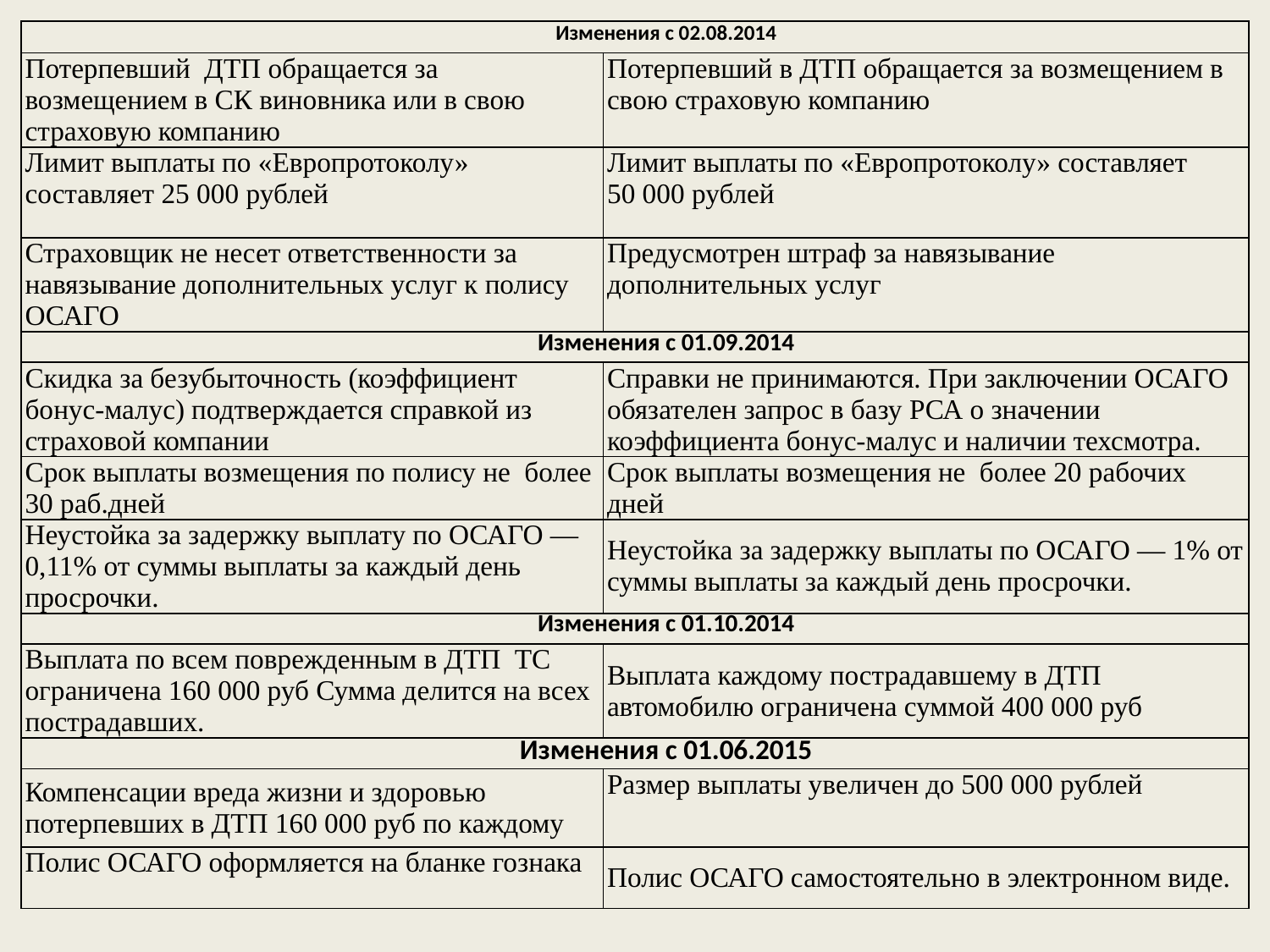

| Изменения с 02.08.2014 |  |
| --- | --- |
| Потерпевший ДТП обращается за возмещением в СК виновника или в свою страховую компанию | Потерпевший в ДТП обращается за возмещением в свою страховую компанию |
| Лимит выплаты по «Европротоколу» составляет 25 000 рублей | Лимит выплаты по «Европротоколу» составляет 50 000 рублей |
| Страховщик не несет ответственности за навязывание дополнительных услуг к полису ОСАГО | Предусмотрен штраф за навязывание дополнительных услуг |
| Изменения с 01.09.2014 |  |
| Скидка за безубыточность (коэффициент бонус-малус) подтверждается справкой из страховой компании | Справки не принимаются. При заключении ОСАГО обязателен запрос в базу РСА о значении коэффициента бонус-малус и наличии техсмотра. |
| Срок выплаты возмещения по полису не более 30 раб.дней | Срок выплаты возмещения не более 20 рабочих дней |
| Неустойка за задержку выплату по ОСАГО — 0,11% от суммы выплаты за каждый день просрочки. | Неустойка за задержку выплаты по ОСАГО — 1% от суммы выплаты за каждый день просрочки. |
| Изменения с 01.10.2014 |  |
| Выплата по всем поврежденным в ДТП ТС ограничена 160 000 руб Сумма делится на всех пострадавших. | Выплата каждому пострадавшему в ДТП автомобилю ограничена суммой 400 000 руб |
| Изменения с 01.06.2015 |  |
| Компенсации вреда жизни и здоровью потерпевших в ДТП 160 000 руб по каждому | Размер выплаты увеличен до 500 000 рублей |
| Полис ОСАГО оформляется на бланке гознака | Полис ОСАГО самостоятельно в электронном виде. |